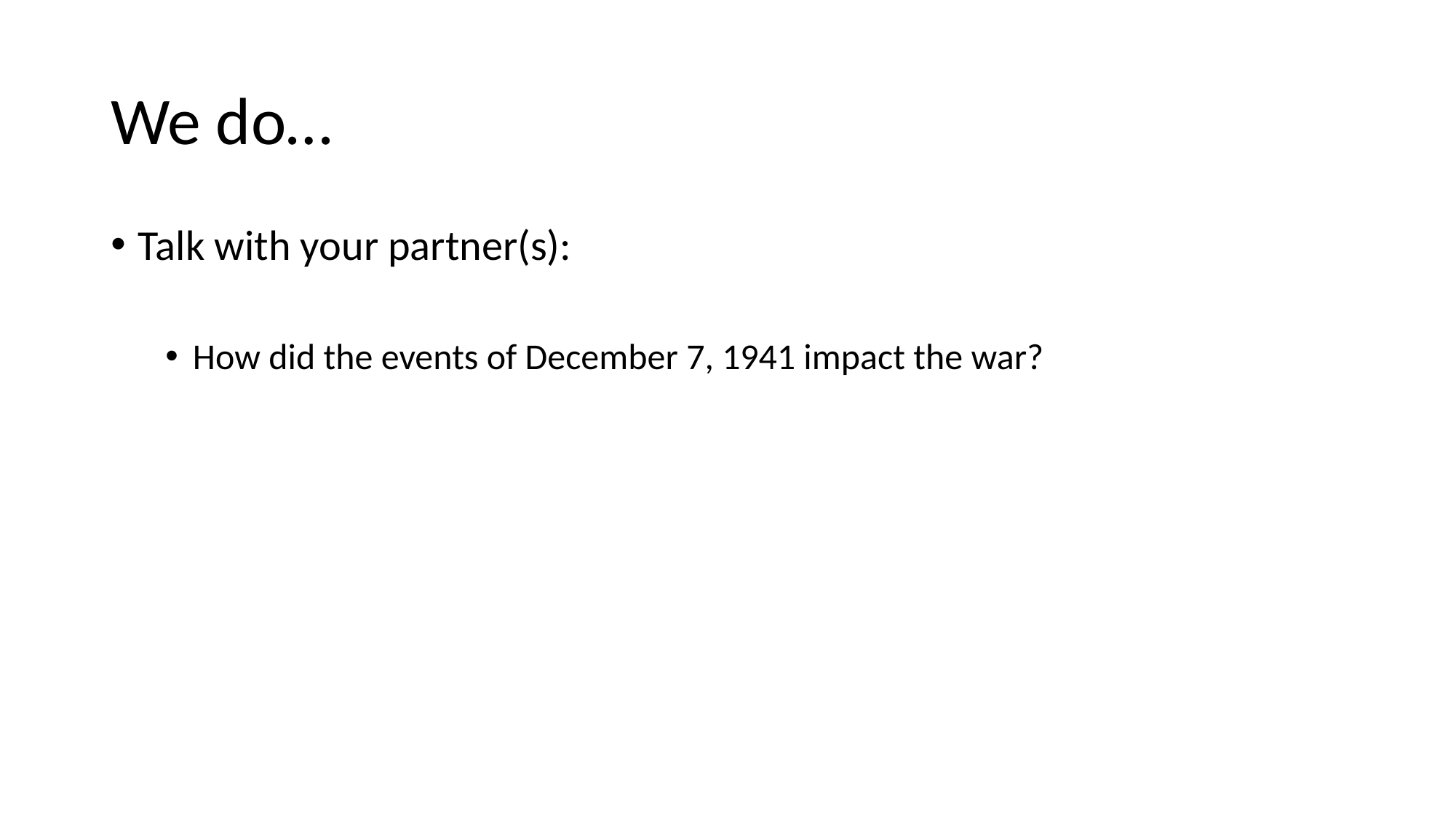

# We do…
Talk with your partner(s):

How did the events of December 7, 1941 impact the war?